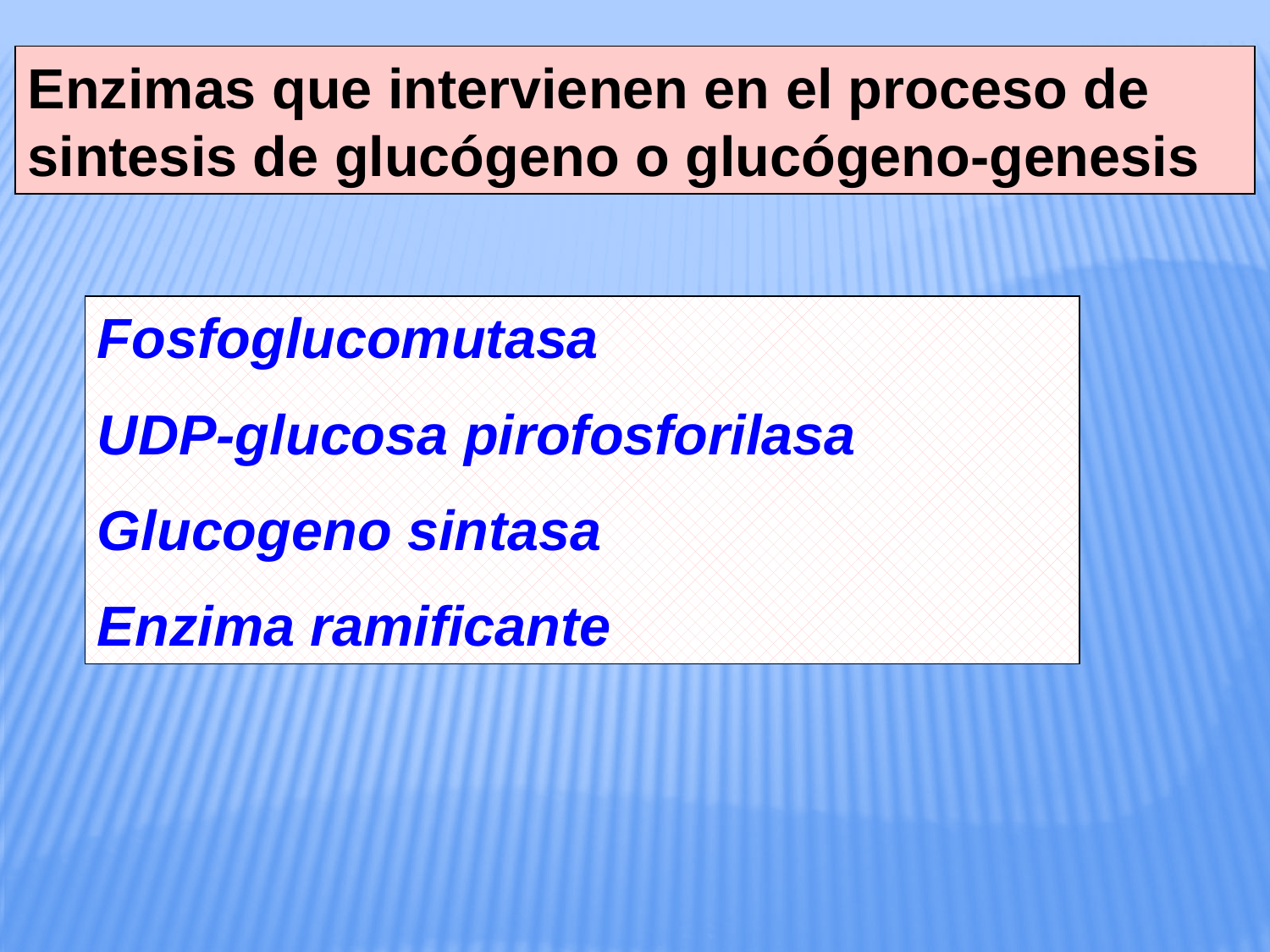

Enzimas que intervienen en el proceso de sintesis de glucógeno o glucógeno-genesis
Fosfoglucomutasa
UDP-glucosa pirofosforilasa
Glucogeno sintasa
Enzima ramificante